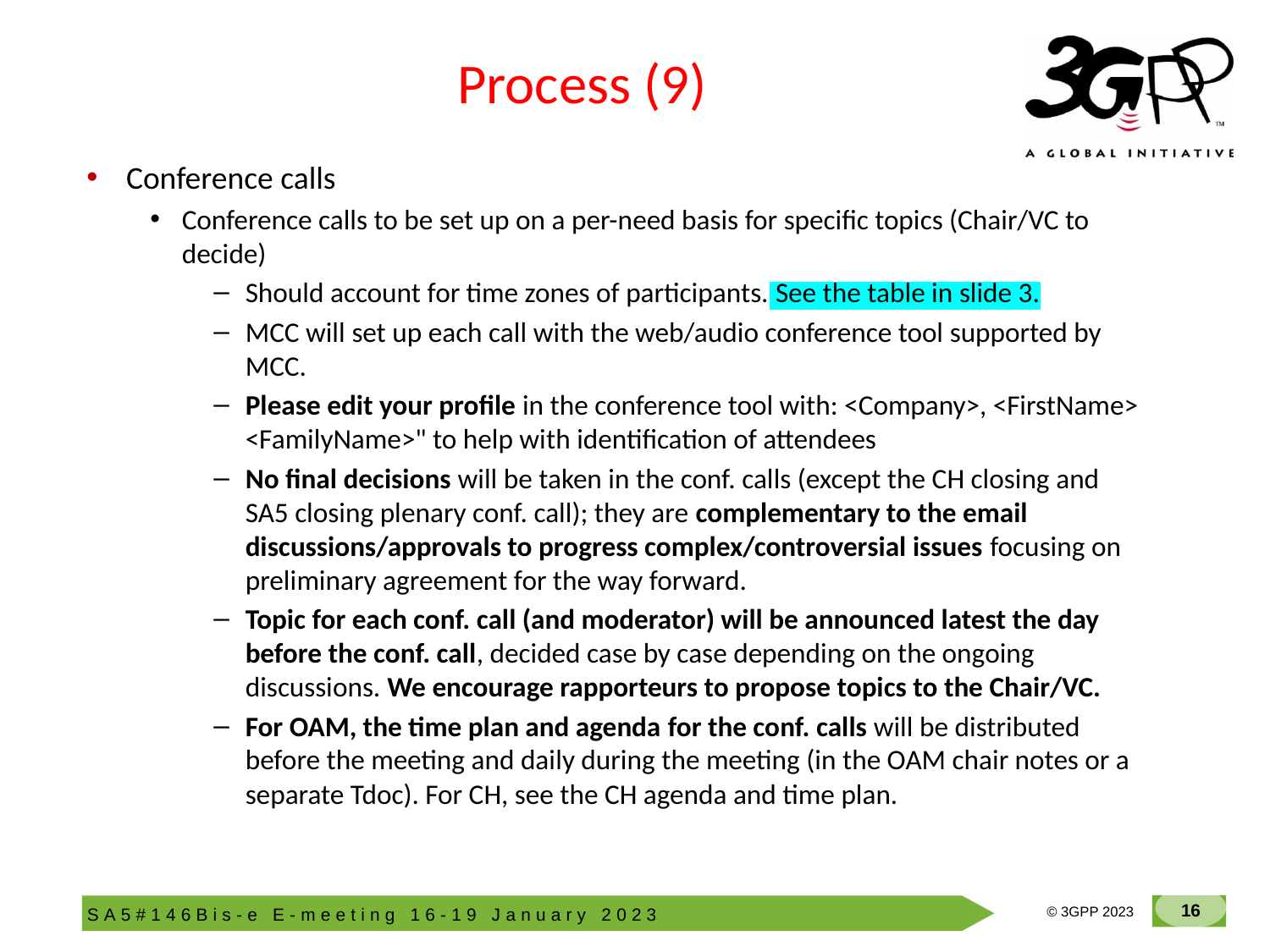

# Process (9)
Conference calls
Conference calls to be set up on a per-need basis for specific topics (Chair/VC to decide)
Should account for time zones of participants. See the table in slide 3.
MCC will set up each call with the web/audio conference tool supported by MCC.
Please edit your profile in the conference tool with: <Company>, <FirstName> <FamilyName>" to help with identification of attendees
No final decisions will be taken in the conf. calls (except the CH closing and SA5 closing plenary conf. call); they are complementary to the email discussions/approvals to progress complex/controversial issues focusing on preliminary agreement for the way forward.
Topic for each conf. call (and moderator) will be announced latest the day before the conf. call, decided case by case depending on the ongoing discussions. We encourage rapporteurs to propose topics to the Chair/VC.
For OAM, the time plan and agenda for the conf. calls will be distributed before the meeting and daily during the meeting (in the OAM chair notes or a separate Tdoc). For CH, see the CH agenda and time plan.